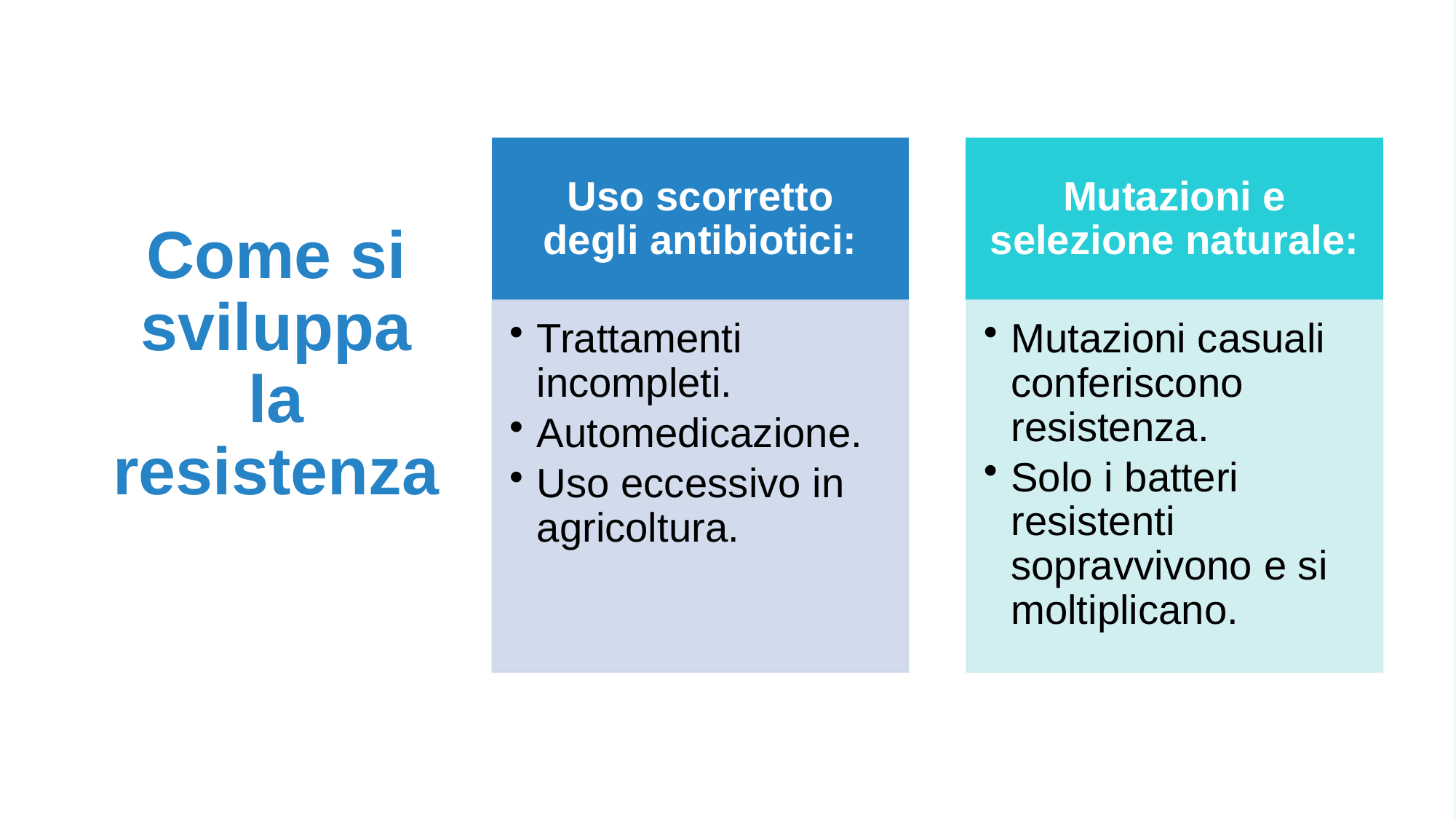

# Come si sviluppa la resistenza
Uso scorretto degli antibiotici:
Trattamenti incompleti.
Automedicazione.
Uso eccessivo in agricoltura.
Mutazioni e selezione naturale:
Mutazioni casuali conferiscono resistenza.
Solo i batteri resistenti sopravvivono e si moltiplicano.